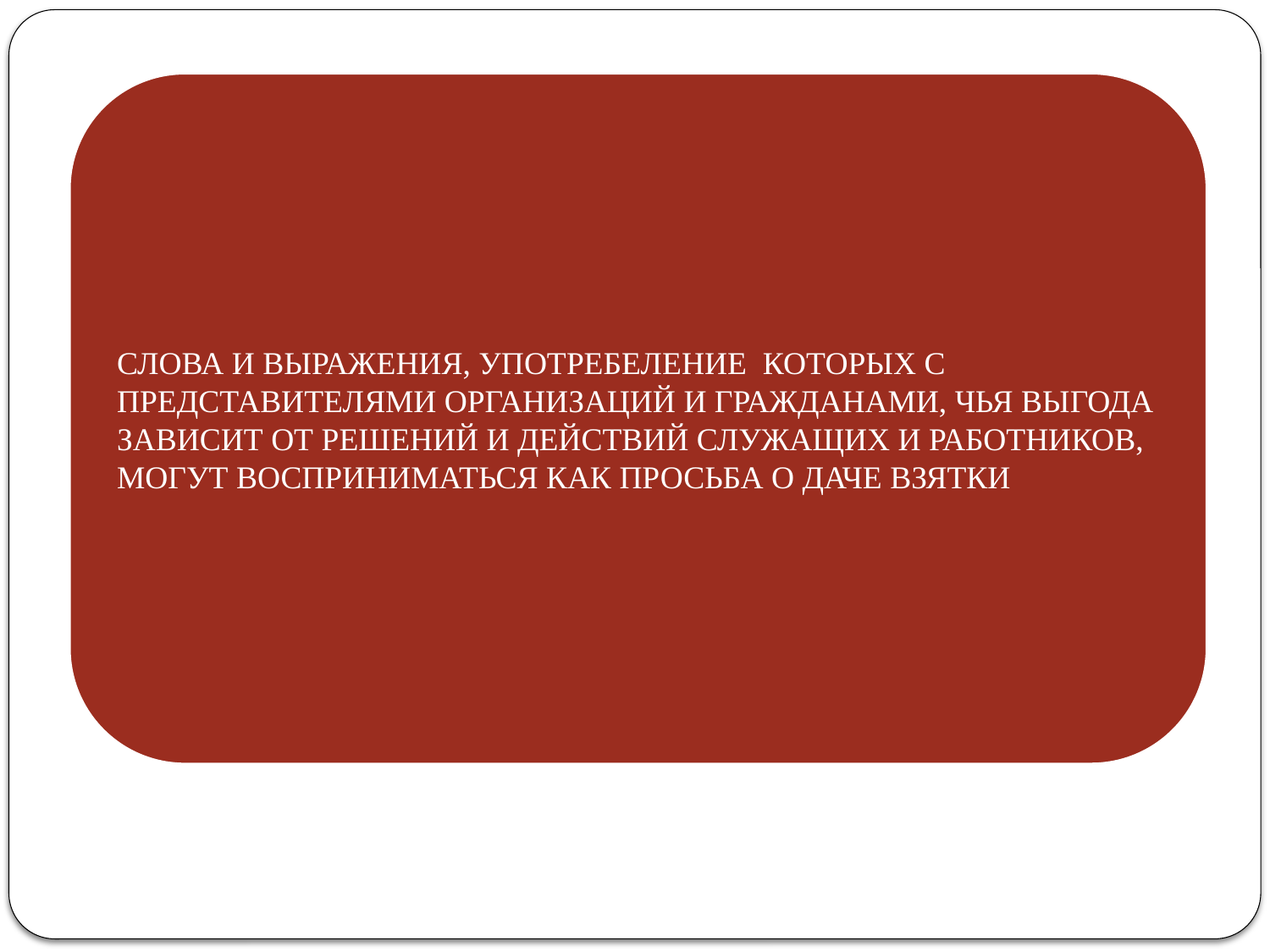

СЛОВА И ВЫРАЖЕНИЯ, УПОТРЕБЕЛЕНИЕ  КОТОРЫХ С ПРЕДСТАВИТЕЛЯМИ ОРГАНИЗАЦИЙ И ГРАЖДАНАМИ, ЧЬЯ ВЫГОДА ЗАВИСИТ ОТ РЕШЕНИЙ И ДЕЙСТВИЙ СЛУЖАЩИХ И РАБОТНИКОВ, МОГУТ ВОСПРИНИМАТЬСЯ КАК ПРОСЬБА О ДАЧЕ ВЗЯТКИ